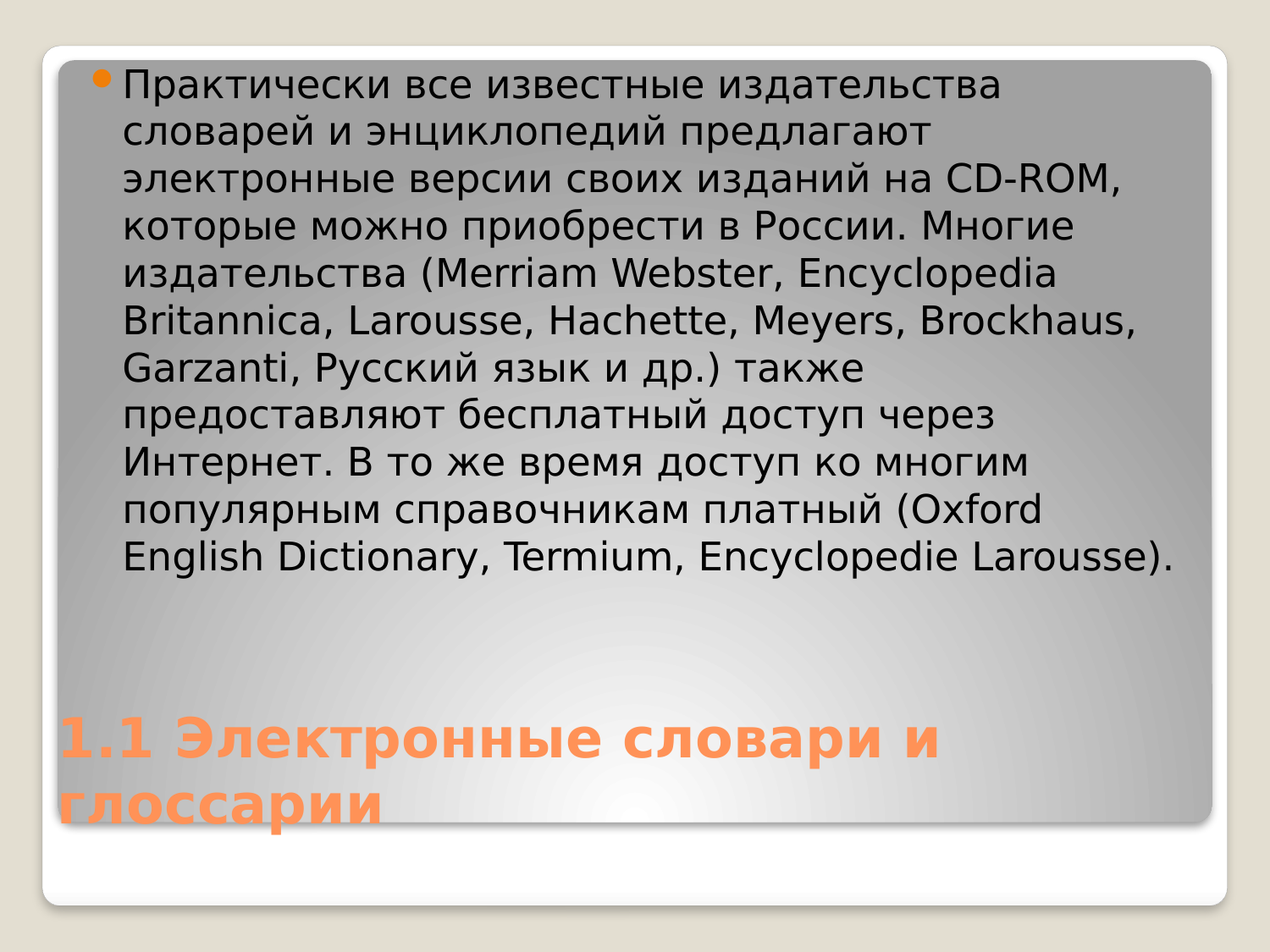

Практически все известные издательства словарей и энциклопедий предлагают электронные версии своих изданий на CD-ROM, которые можно приобрести в России. Многие издательства (Merriam Webster, Encyclopedia Britannica, Larousse, Hachette, Meyers, Brockhaus, Garzanti, Русский язык и др.) также предоставляют бесплатный доступ через Интернет. В то же время доступ ко многим популярным справочникам платный (Oxford English Dictionary, Termium, Encyclopedie Larousse).

# 1.1 Электронные словари и глоссарии